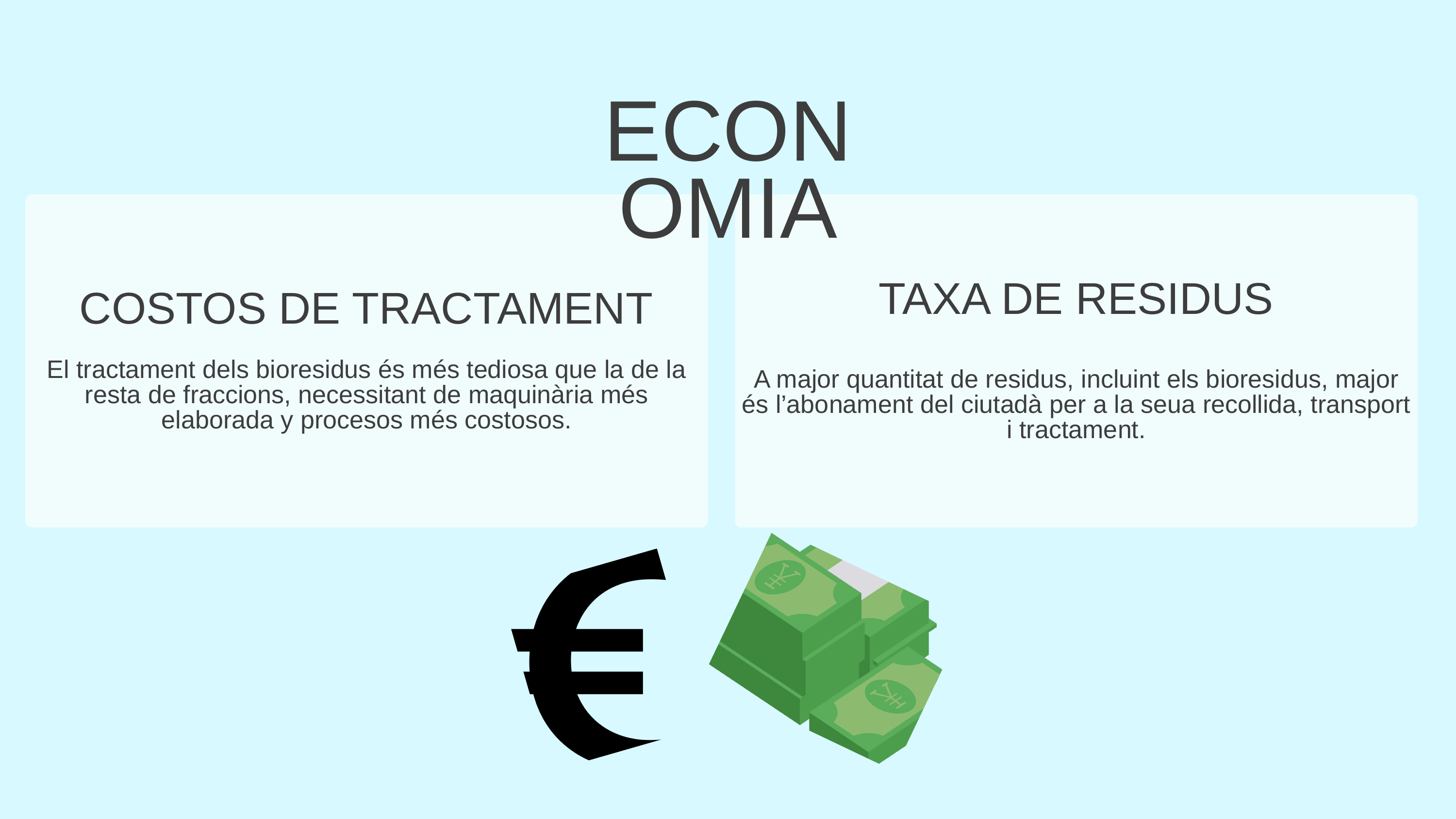

ECONOMIA

COSTOS DE TRACTAMENT

El tractament dels bioresidus és més tediosa que la de la resta de fraccions, necessitant de maquinària més elaborada y procesos més costosos.

TAXA DE RESIDUS

A major quantitat de residus, incluint els bioresidus, major és l’abonament del ciutadà per a la seua recollida, transport i tractament.